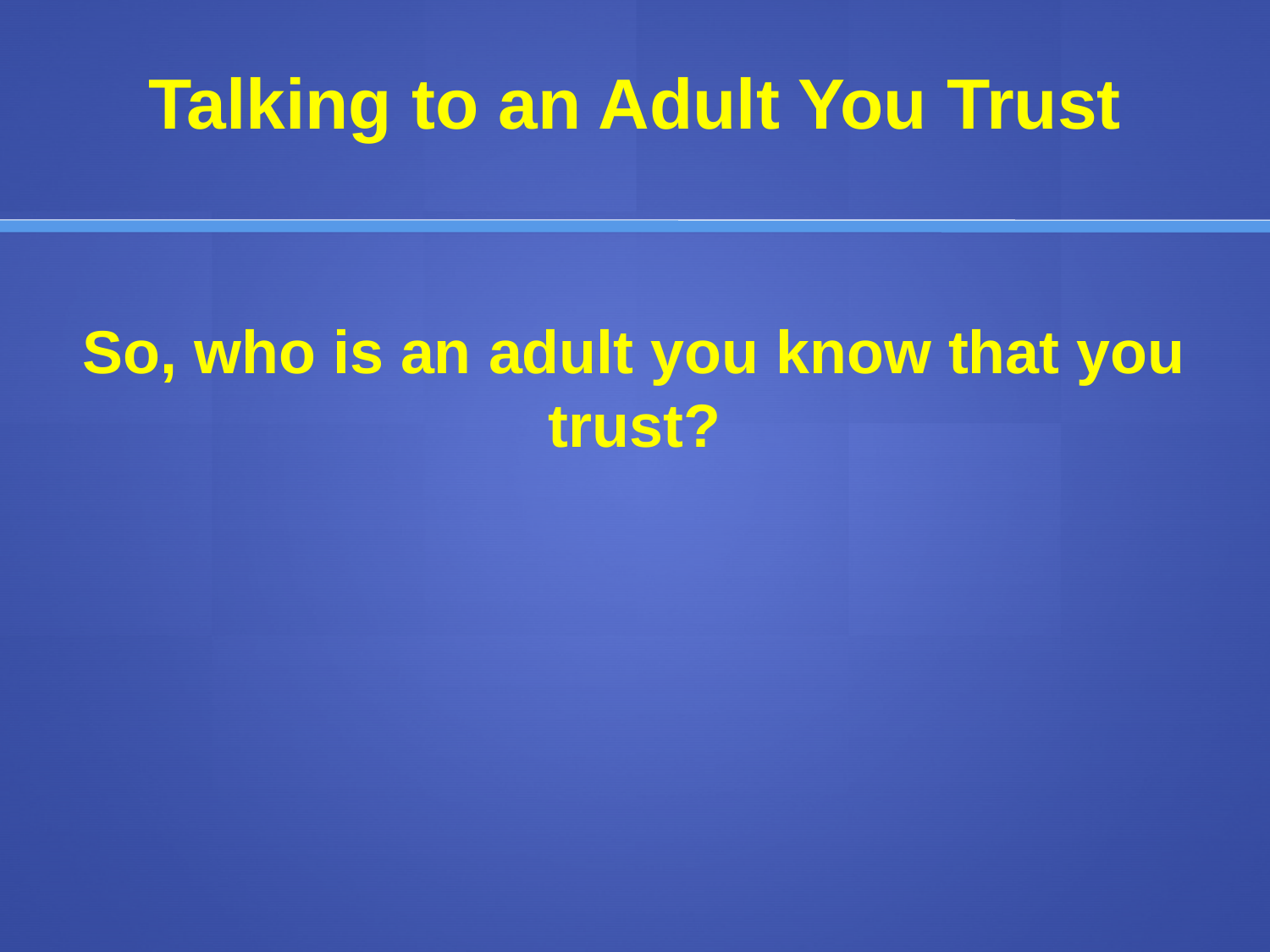

# Talking to an Adult You Trust
So, who is an adult you know that you trust?